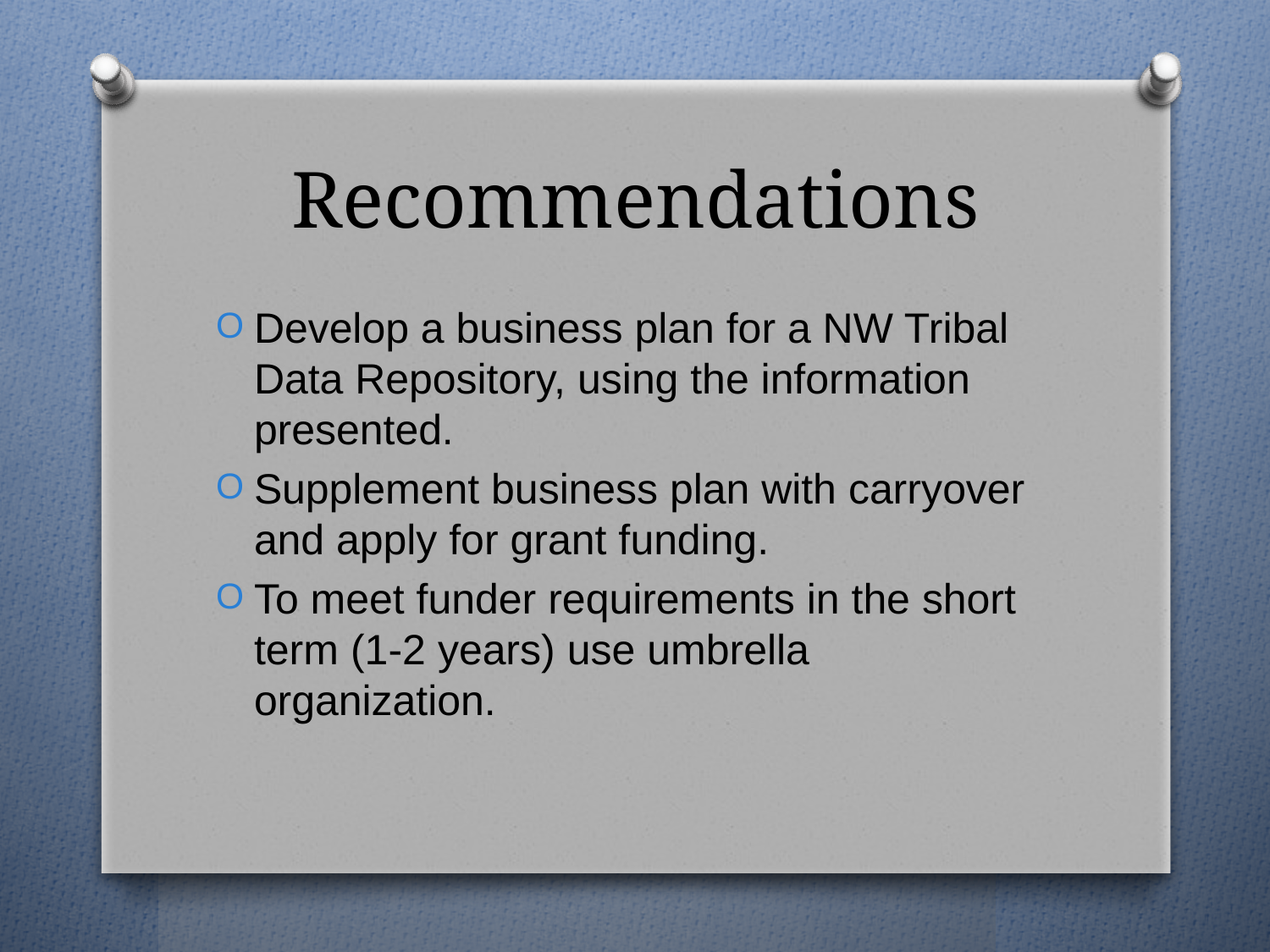

# Recommendations
Develop a business plan for a NW Tribal Data Repository, using the information presented.
Supplement business plan with carryover and apply for grant funding.
To meet funder requirements in the short term (1-2 years) use umbrella organization.